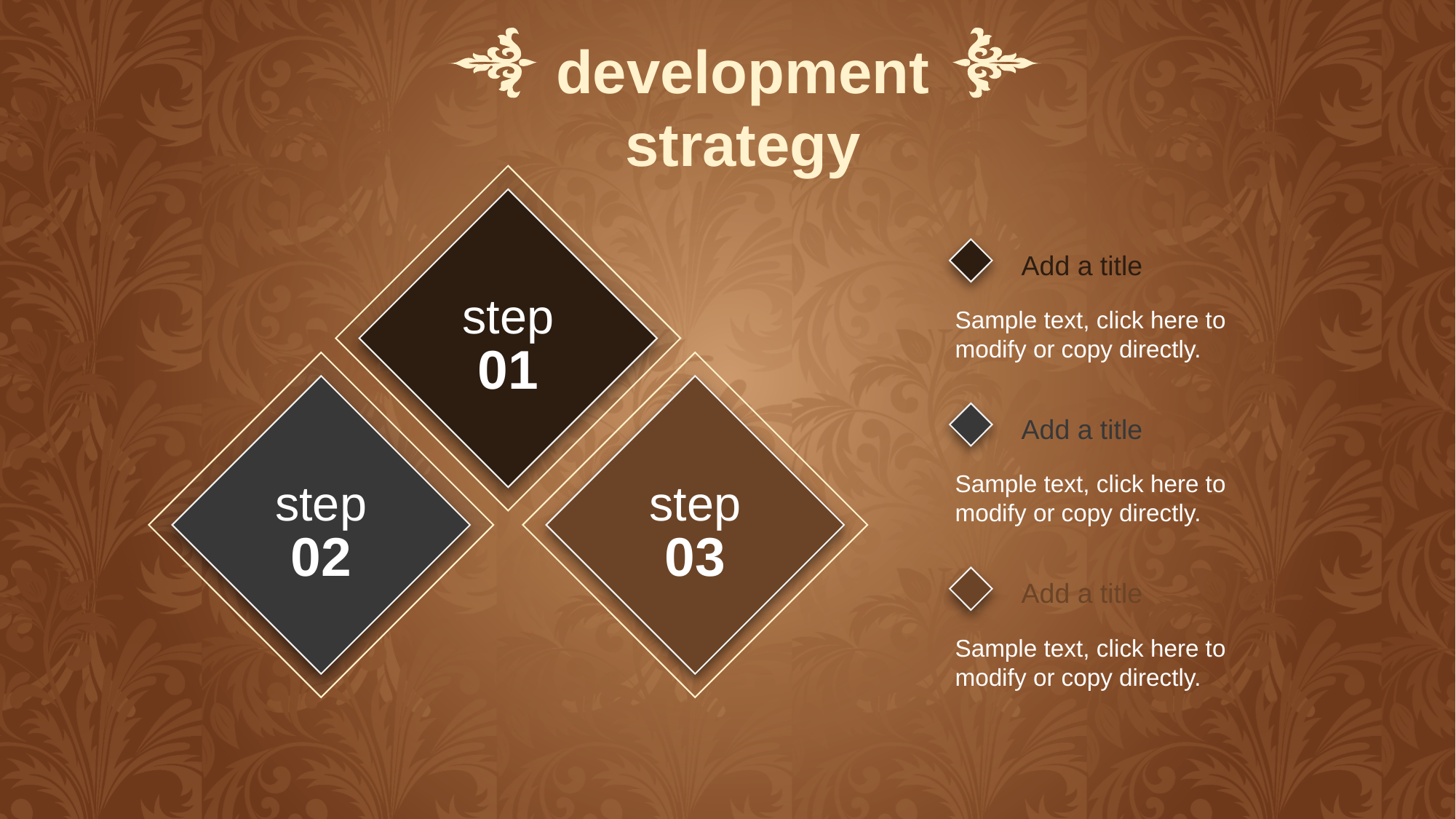

development strategy

step
01
Add a title

Sample text, click here to modify or copy directly.

step
02

step
03
Add a title

Sample text, click here to modify or copy directly.
Add a title

Sample text, click here to modify or copy directly.